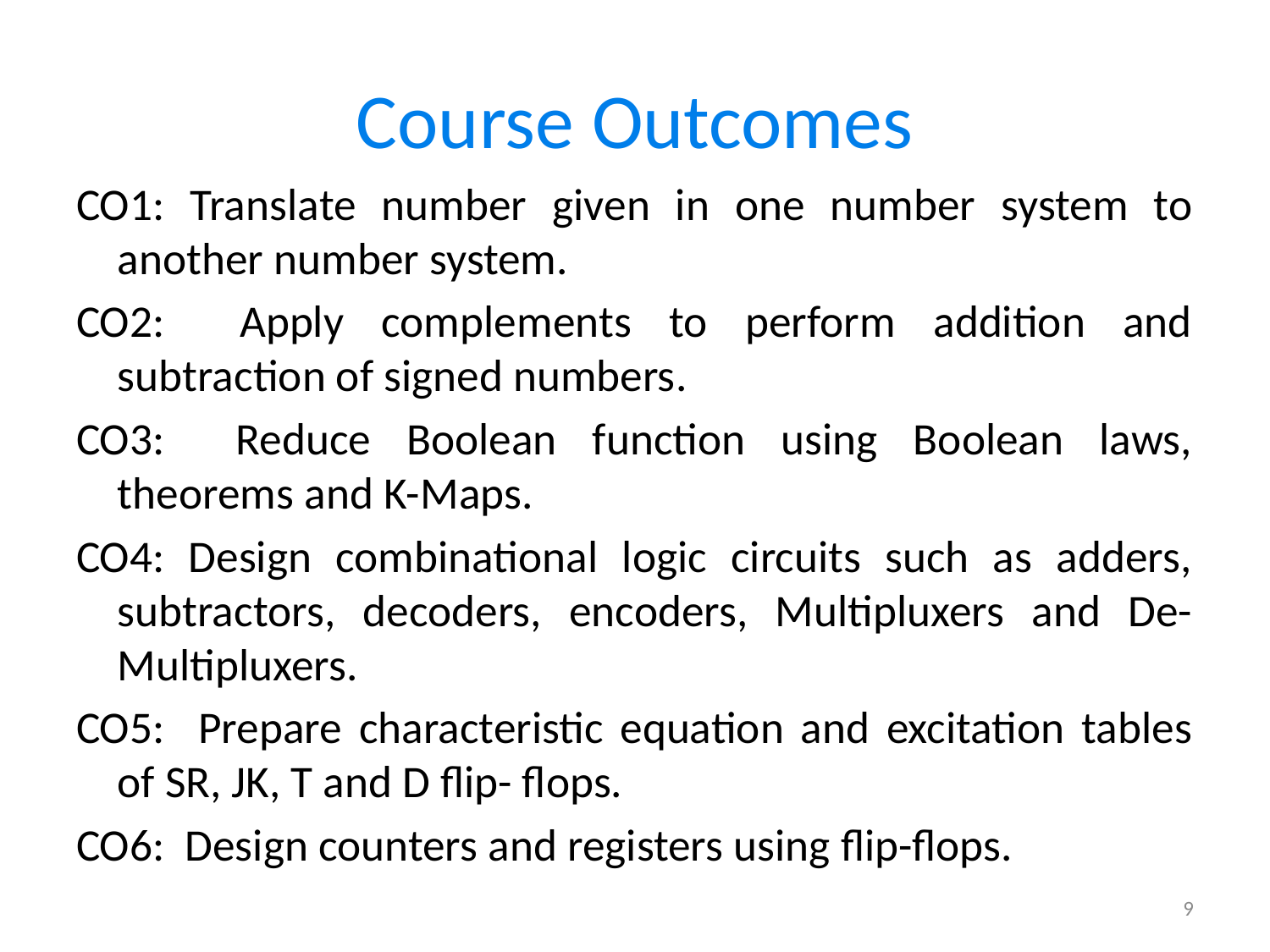

# Course Outcomes
CO1: Translate number given in one number system to another number system.
CO2:  Apply complements to perform addition and subtraction of signed numbers.
CO3:  Reduce Boolean function using Boolean laws, theorems and K-Maps.
CO4: Design combinational logic circuits such as adders, subtractors, decoders, encoders, Multipluxers and De-Multipluxers.
CO5:  Prepare characteristic equation and excitation tables of SR, JK, T and D flip- flops.
CO6:  Design counters and registers using flip-flops.
9